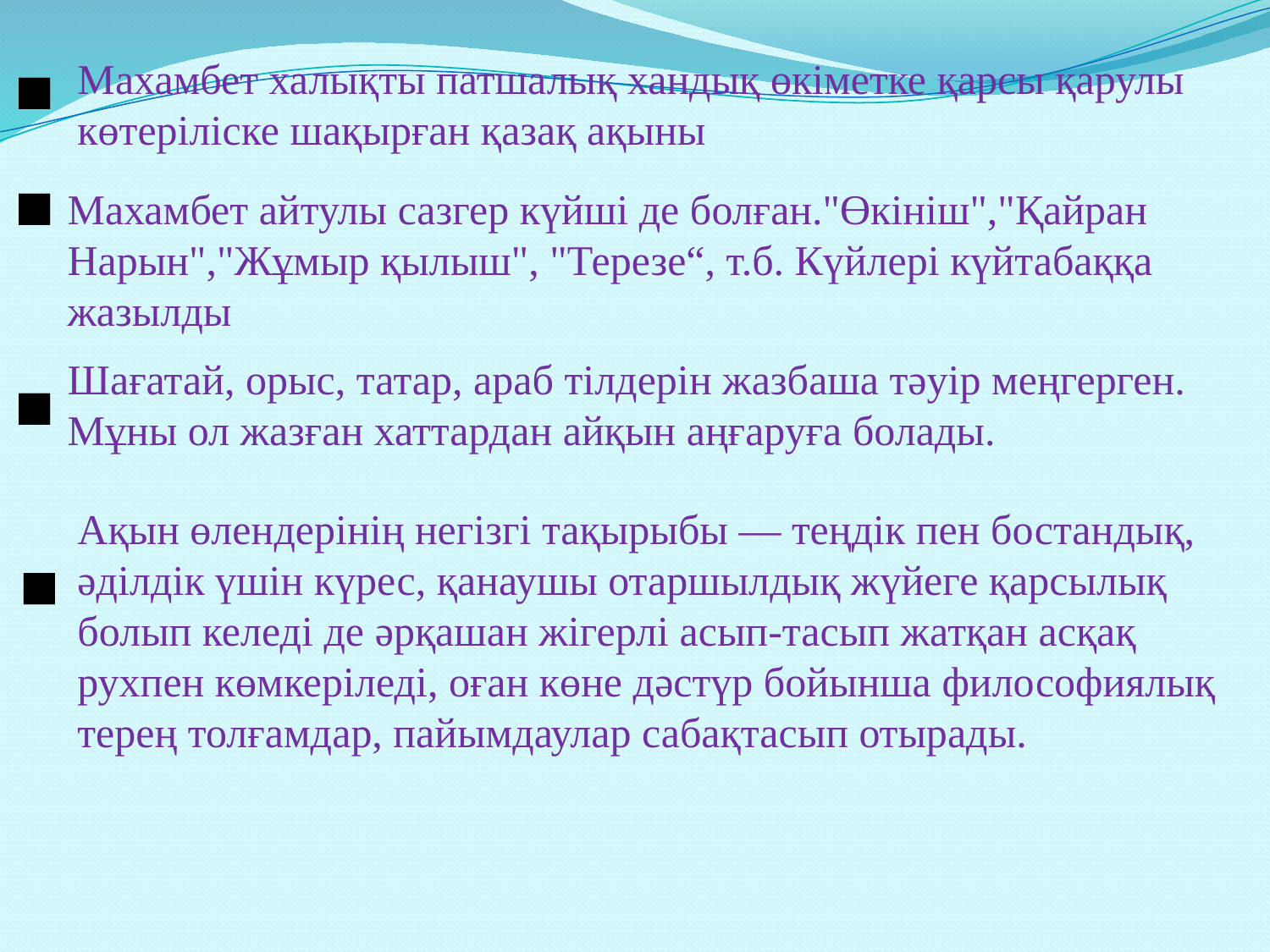

▪
Махамбет халықты патшалық хандық өкіметке қарсы қарулы көтеріліске шақырған қазақ ақыны

▪
Махамбет айтулы сазгер күйші де болған."Өкініш","Қайран Нарын","Жұмыр қылыш", "Терезе“, т.б. Күйлері күйтабаққа жазылды
▪
Шағатай, орыс, татар, араб тілдерін жазбаша тәуір меңгерген. Мұны ол жазған хаттардан айқын аңғаруға болады.
Ақын өлендерінің негізгі тақырыбы — теңдік пен бостандық, әділдік үшін күрес, қанаушы отаршылдық жүйеге қарсылық болып келеді де әрқашан жігерлі асып-тасып жатқан асқақ рухпен көмкеріледі, оған көне дәстүр бойынша философиялық терең толғамдар, пайымдаулар сабақтасып отырады.
▪